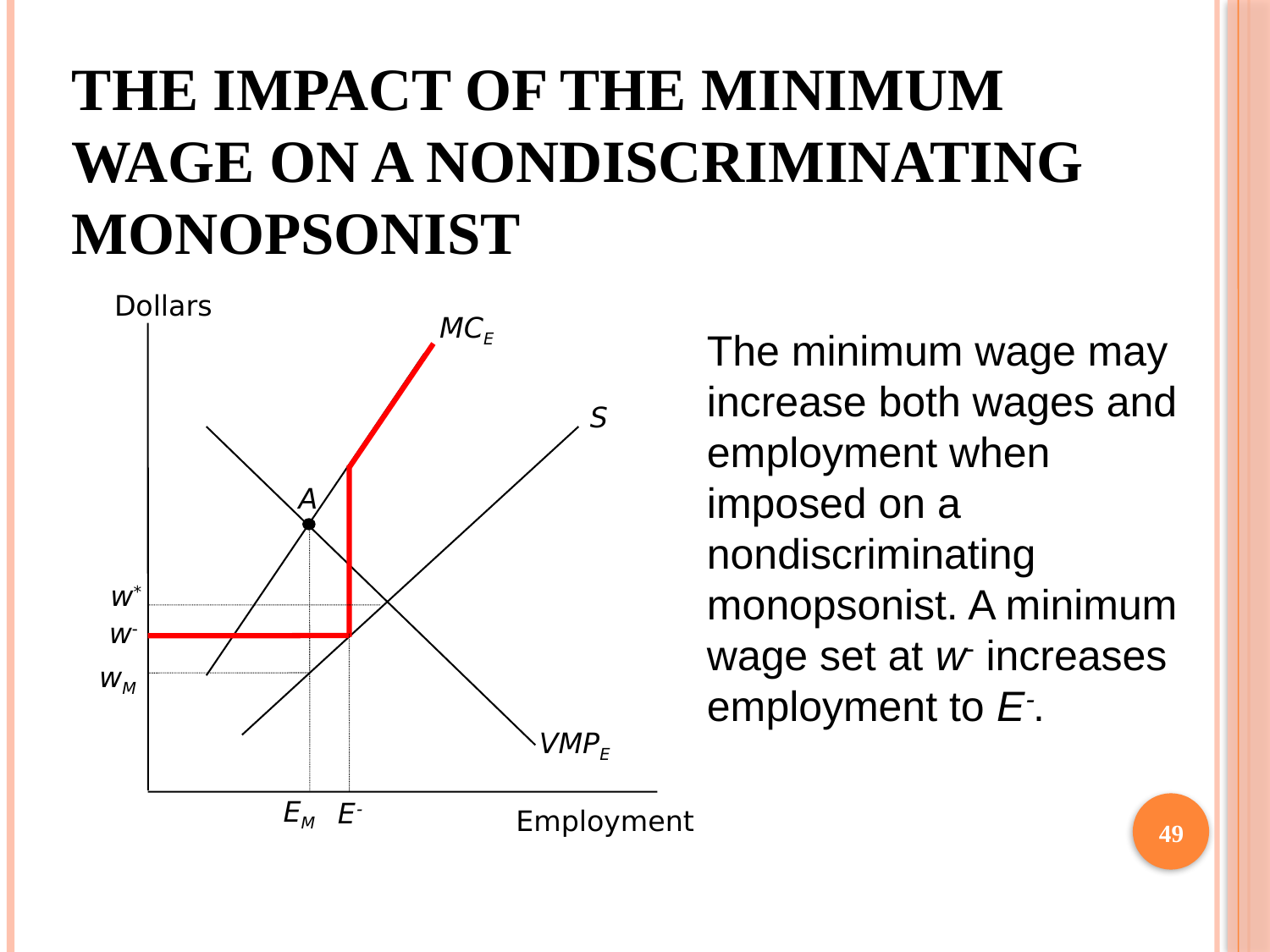

# The Impact of the Minimum Wage on a Nondiscriminating Monopsonist
Dollars
MCE

S

A

w*

w−

wM

VMPE

EM
E−
Employment
The minimum wage may increase both wages and employment when imposed on a nondiscriminating monopsonist. A minimum wage set at w− increases employment to E−.
49